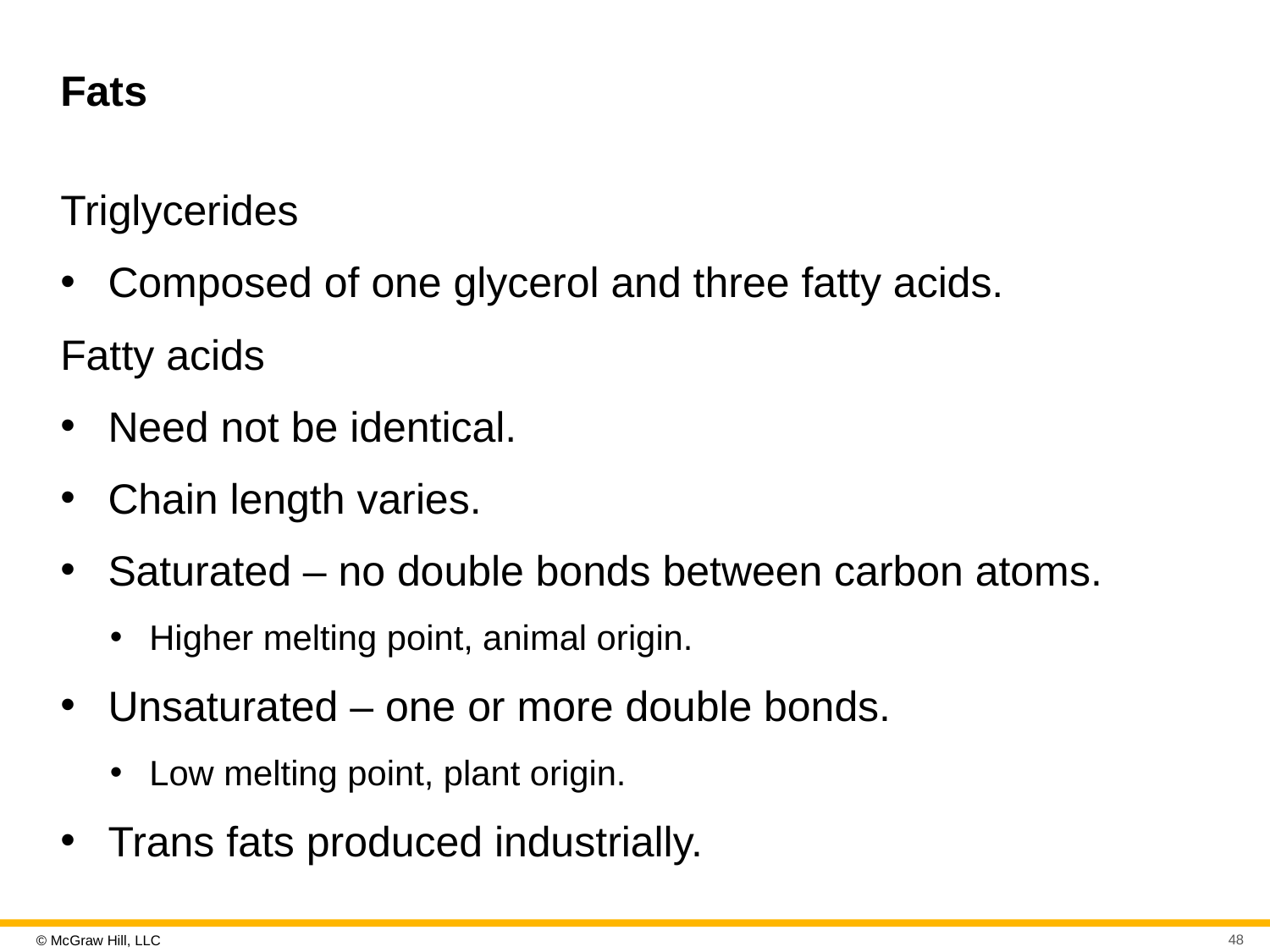

# Fats
Triglycerides
Composed of one glycerol and three fatty acids.
Fatty acids
Need not be identical.
Chain length varies.
Saturated – no double bonds between carbon atoms.
Higher melting point, animal origin.
Unsaturated – one or more double bonds.
Low melting point, plant origin.
Trans fats produced industrially.
48